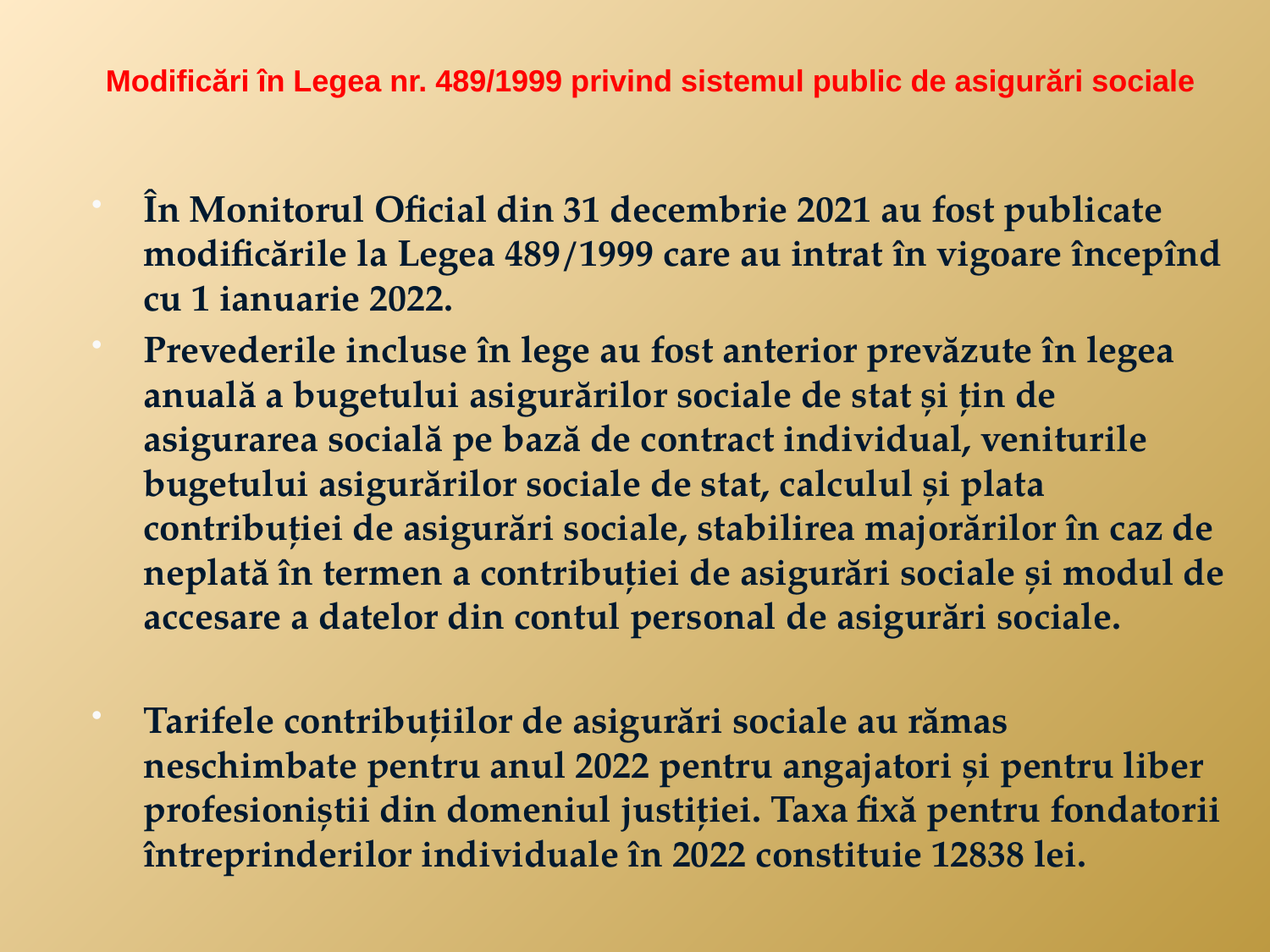

# Modificări în Legea nr. 489/1999 privind sistemul public de asigurări sociale
În Monitorul Oficial din 31 decembrie 2021 au fost publicate modificările la Legea 489/1999 care au intrat în vigoare începînd cu 1 ianuarie 2022.
Prevederile incluse în lege au fost anterior prevăzute în legea anuală a bugetului asigurărilor sociale de stat şi ţin de asigurarea socială pe bază de contract individual, veniturile bugetului asigurărilor sociale de stat, calculul şi plata contribuţiei de asigurări sociale, stabilirea majorărilor în caz de neplată în termen a contribuţiei de asigurări sociale şi modul de accesare a datelor din contul personal de asigurări sociale.

Tarifele contribuţiilor de asigurări sociale au rămas neschimbate pentru anul 2022 pentru angajatori şi pentru liber profesioniştii din domeniul justiţiei. Taxa fixă pentru fondatorii întreprinderilor individuale în 2022 constituie 12838 lei.